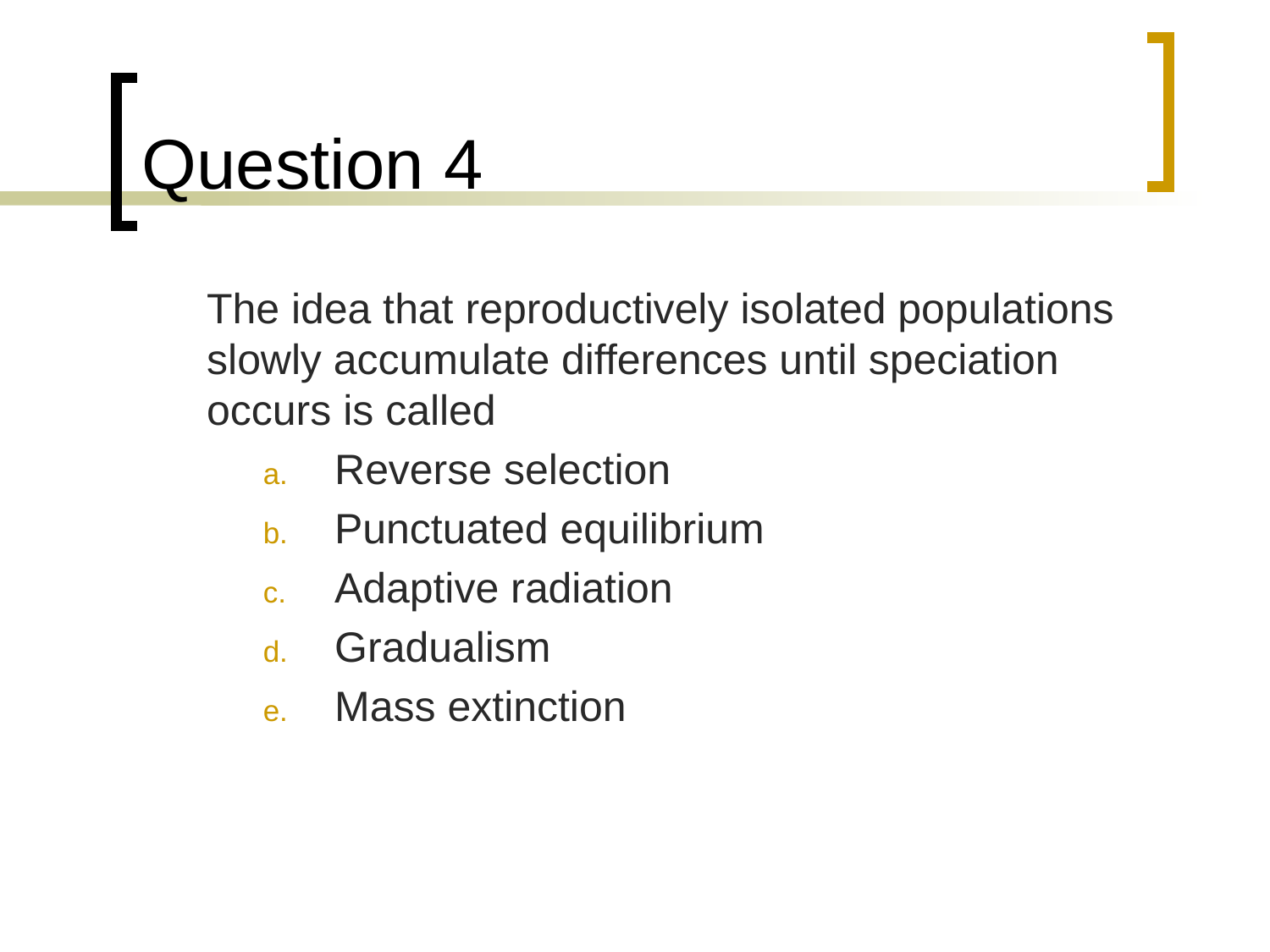

# Question 4
	The idea that reproductively isolated populations slowly accumulate differences until speciation occurs is called
Reverse selection
Punctuated equilibrium
Adaptive radiation
Gradualism
Mass extinction